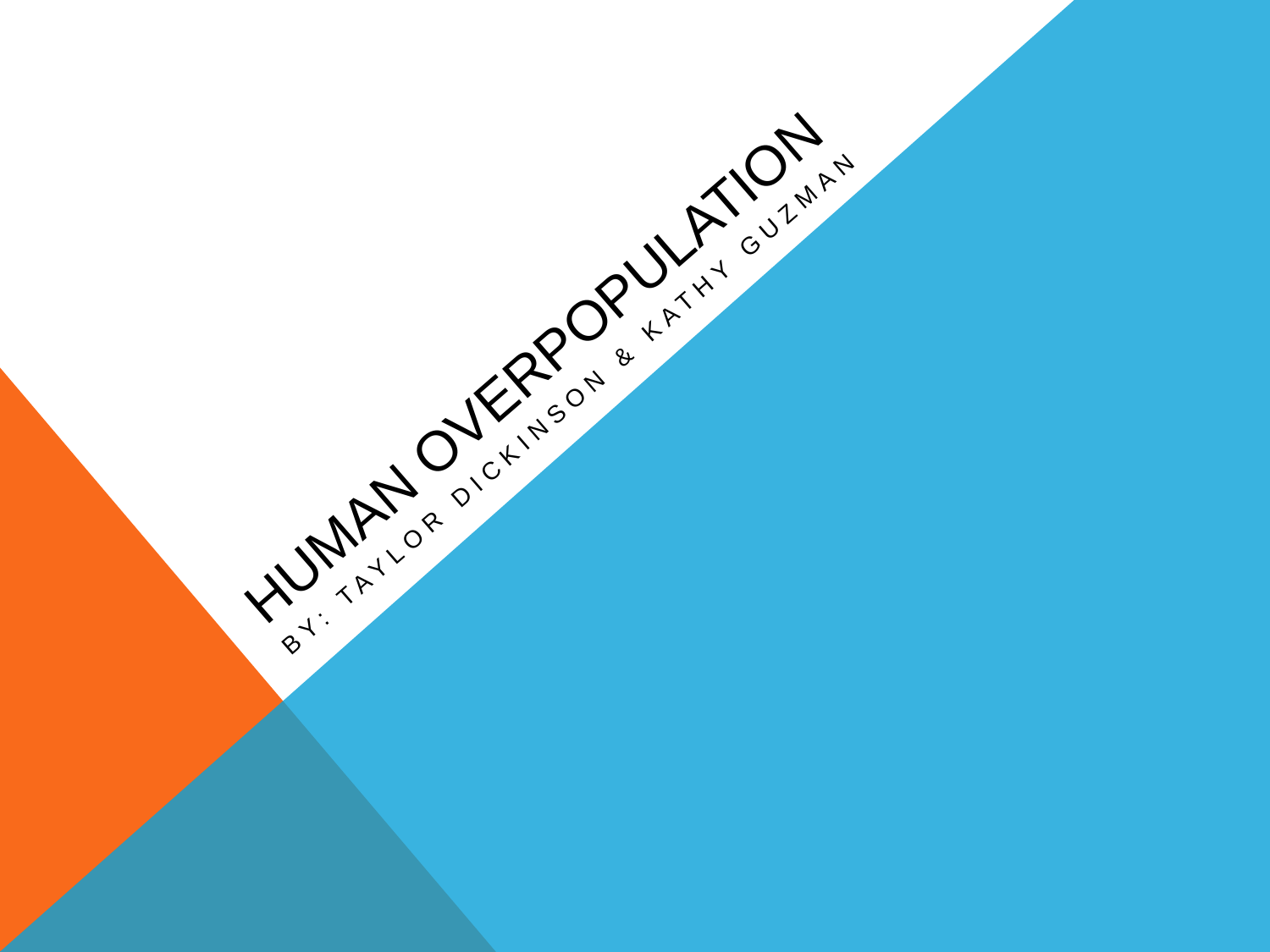

# Human Overpopulation
By: taylor dickinson & kathy guzman